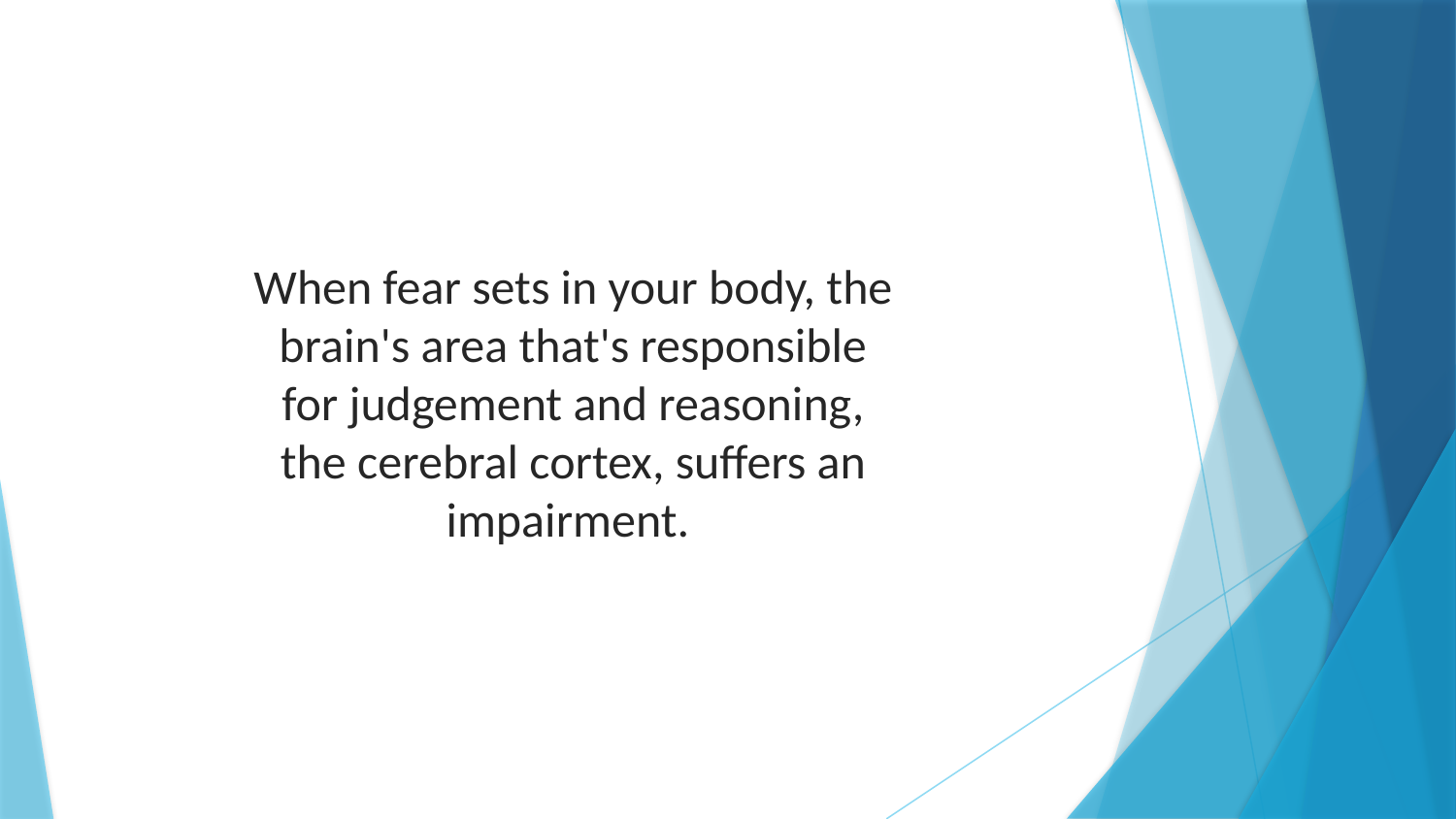

When fear sets in your body, the brain's area that's responsible for judgement and reasoning, the cerebral cortex, suffers an impairment.